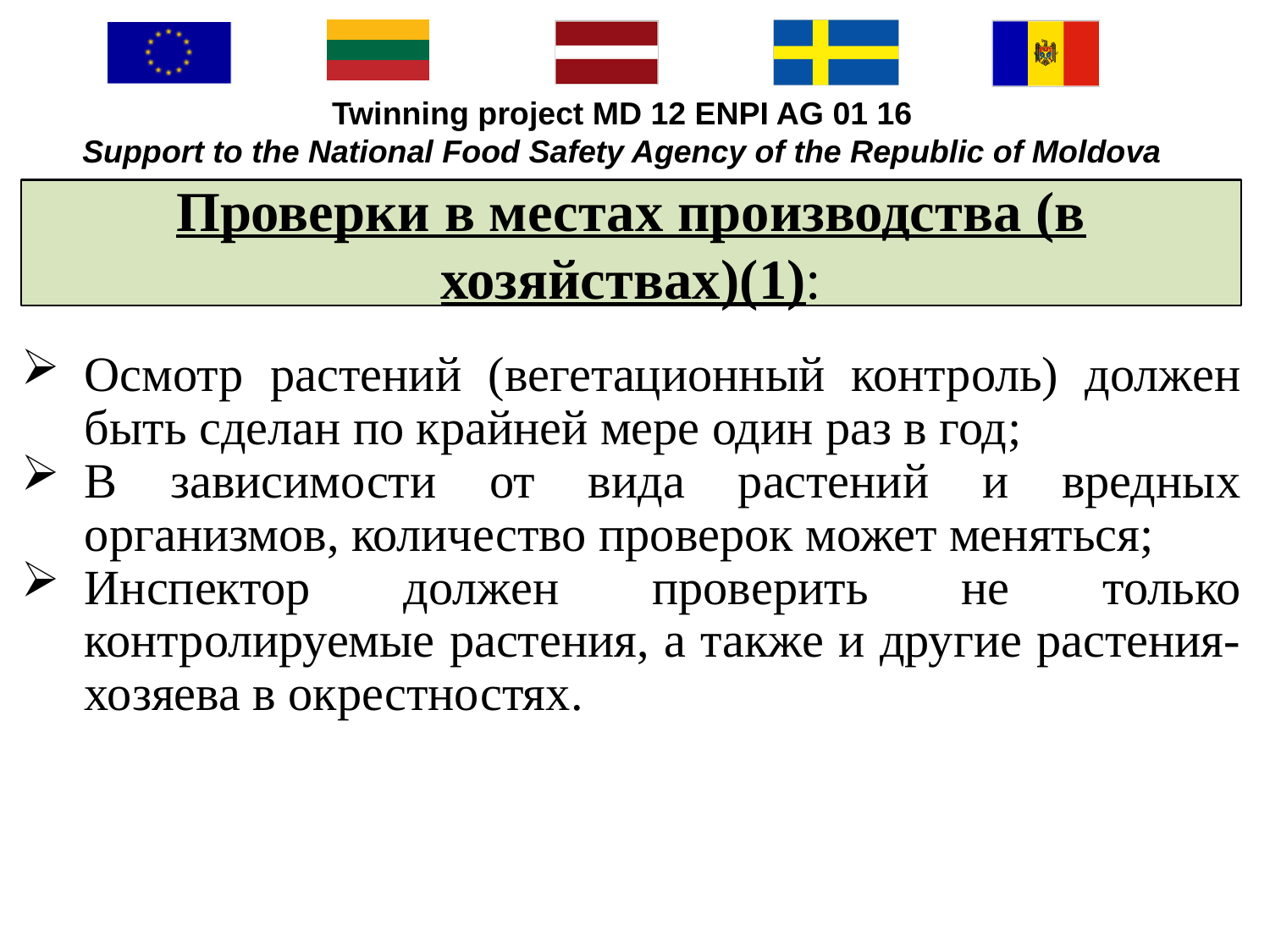

Проверки в местах производства (в хозяйствах)(1):
Осмотр растений (вегетационный контроль) должен быть сделан по крайней мере один раз в год;
В зависимости от вида растений и вредных организмов, количество проверок может меняться;
Инспектор должен проверить не только контролируемые растения, а также и другие растения-хозяева в окрестностях.